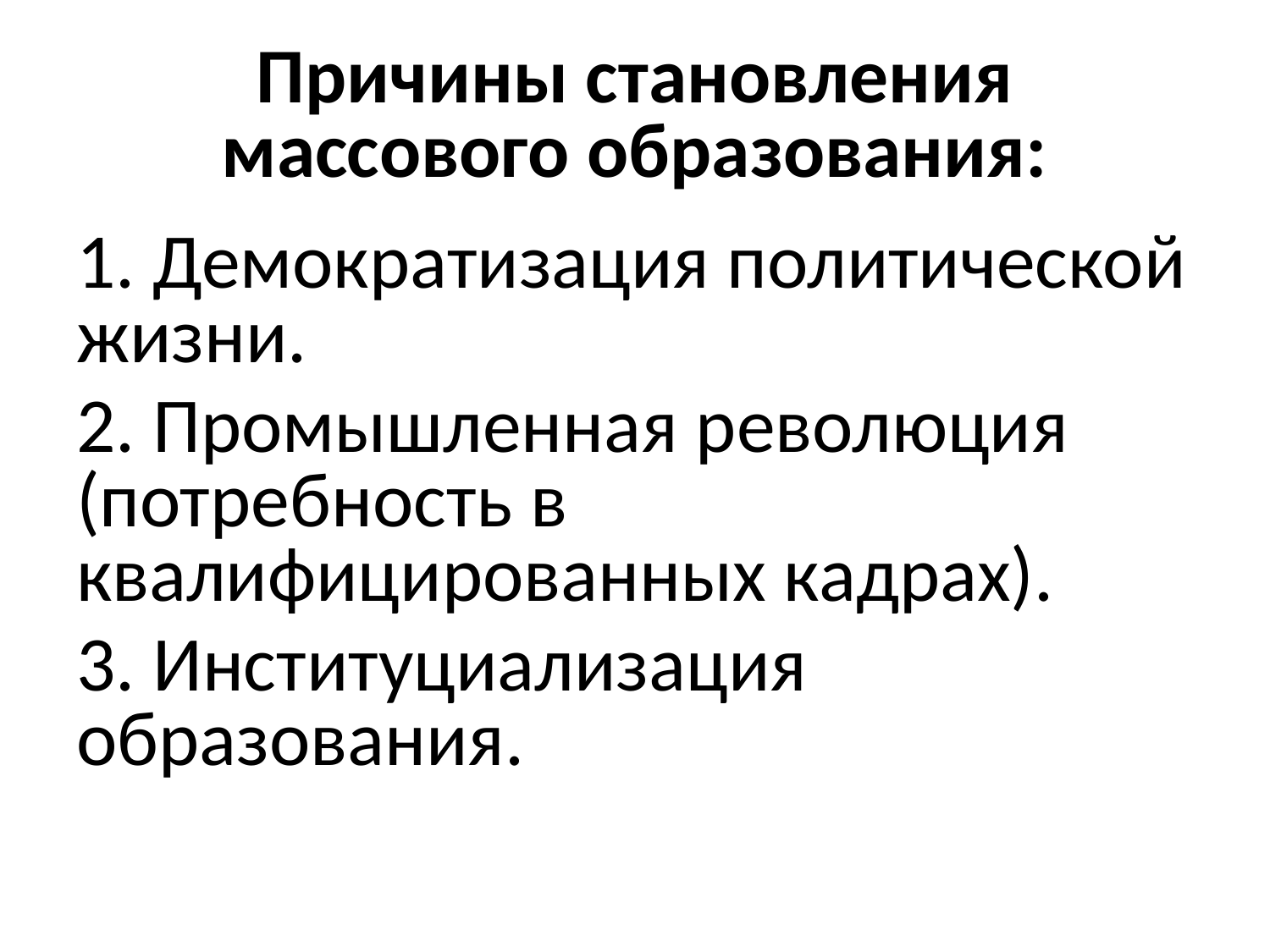

# Причины становления массового образования:
1. Демократизация политической жизни.
2. Промышленная революция (потребность в квалифицированных кадрах).
3. Институциализация образования.